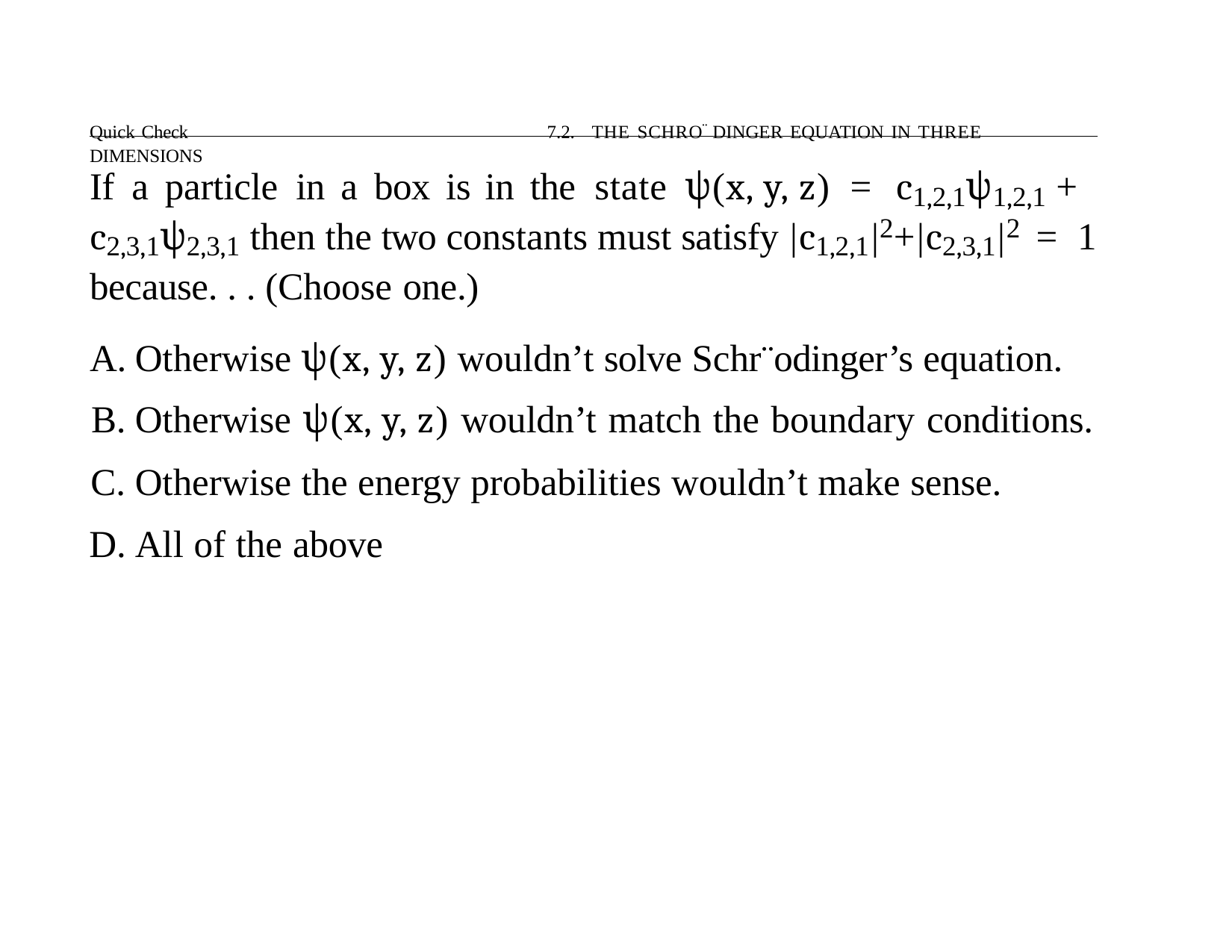

Quick Check	7.2.  THE SCHRO¨ DINGER EQUATION IN THREE DIMENSIONS

# If	a	particle	in	a	box	is	in	the	state	ψ(x, y, z)	=	c1,2,1ψ1,2,1 +
c2,3,1ψ2,3,1 then the two constants must satisfy |c1,2,1|2+|c2,3,1|2 = 1 because. . . (Choose one.)
Otherwise ψ(x, y, z) wouldn’t solve Schr¨odinger’s equation.
Otherwise ψ(x, y, z) wouldn’t match the boundary conditions.
Otherwise the energy probabilities wouldn’t make sense.
All of the above